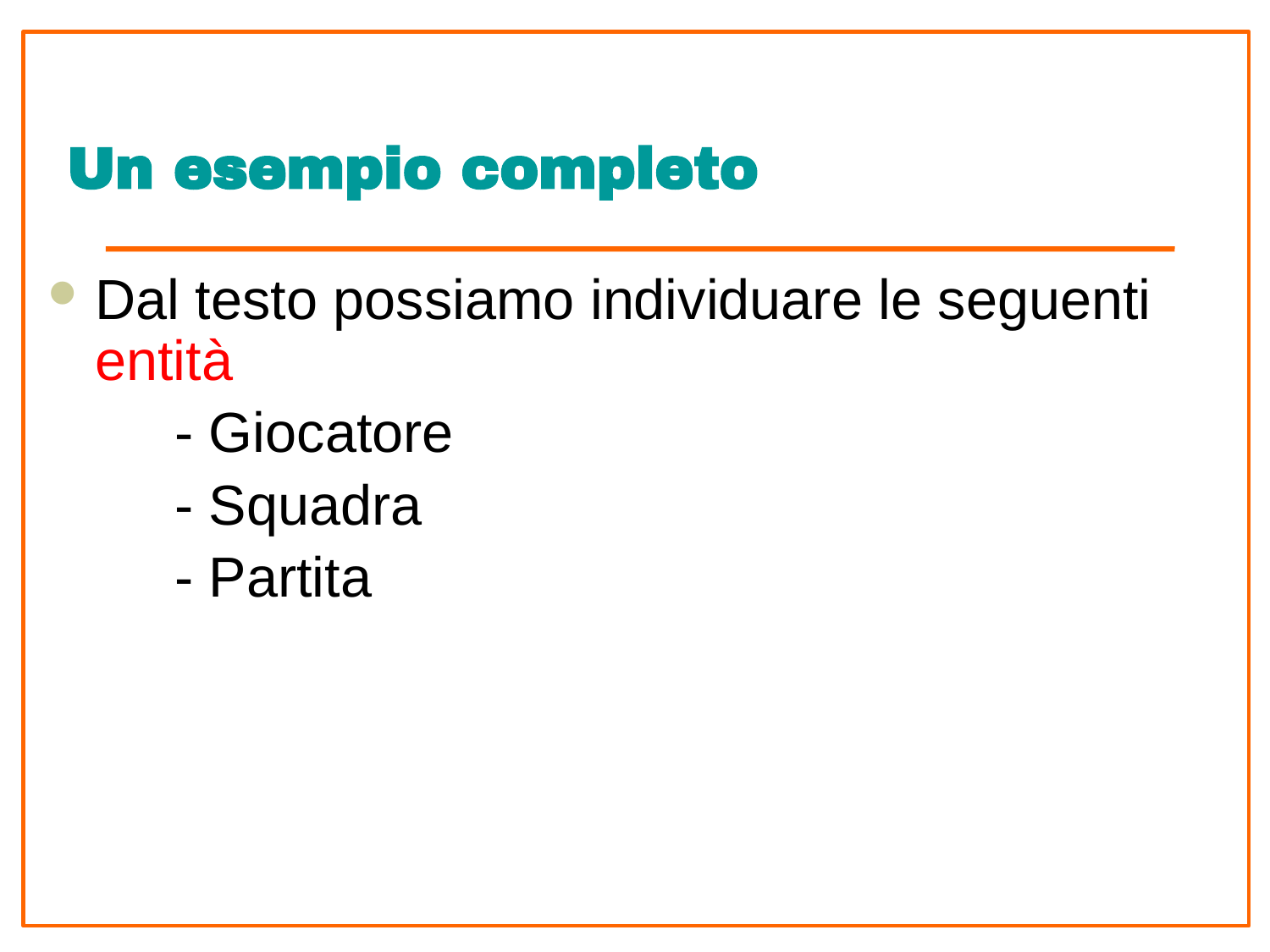

# Un esempio completo
Dal testo possiamo individuare le seguenti entità
	- Giocatore
	- Squadra
	- Partita